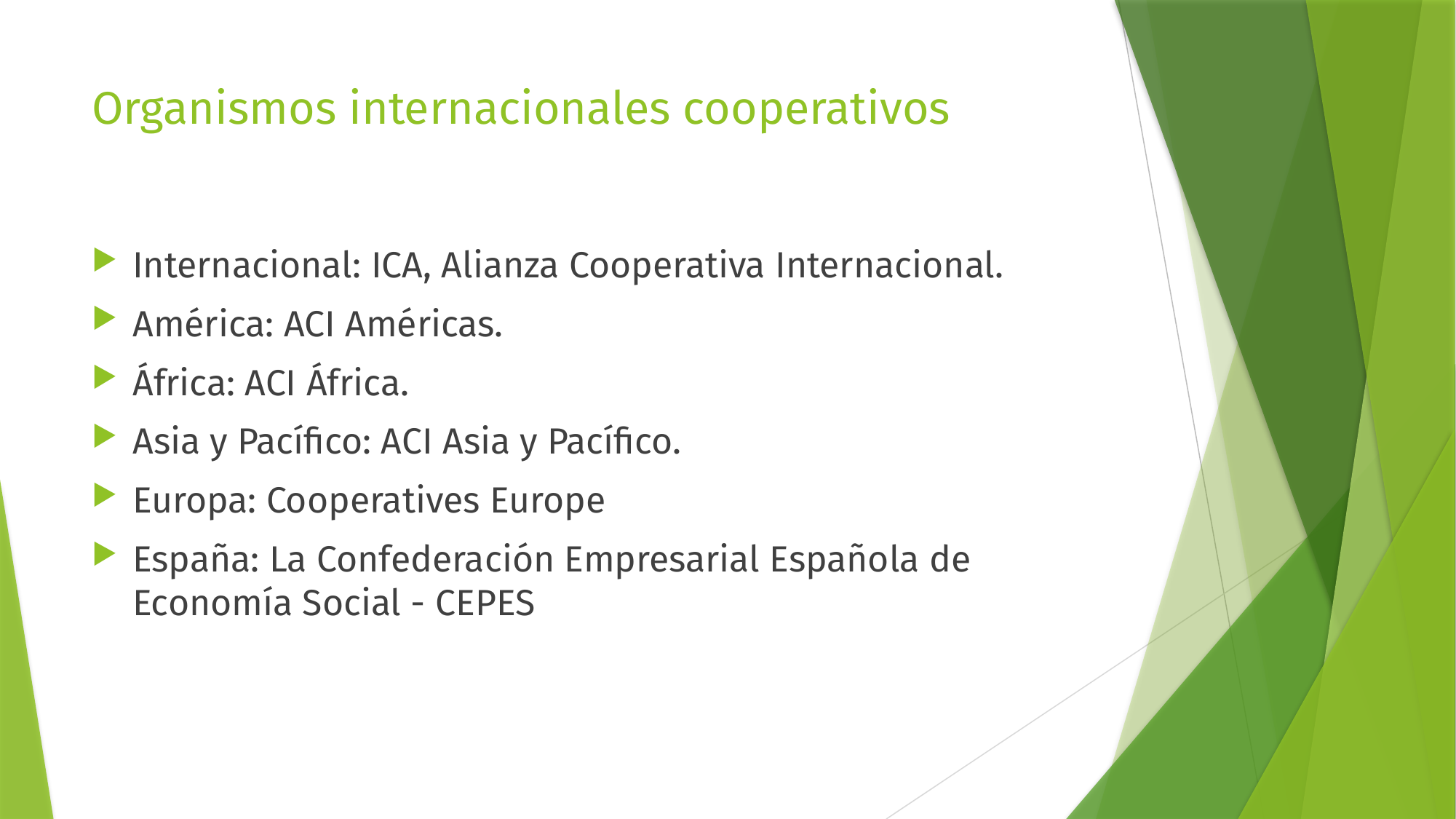

# Organismos internacionales cooperativos

Internacional:​ ICA, Alianza Cooperativa Internacional.
América: ACI Américas.
África: ACI África.
Asia y Pacífico: ACI Asia y Pacífico.
Europa: Cooperatives Europe
España: La Confederación Empresarial Española de Economía Social - CEPES